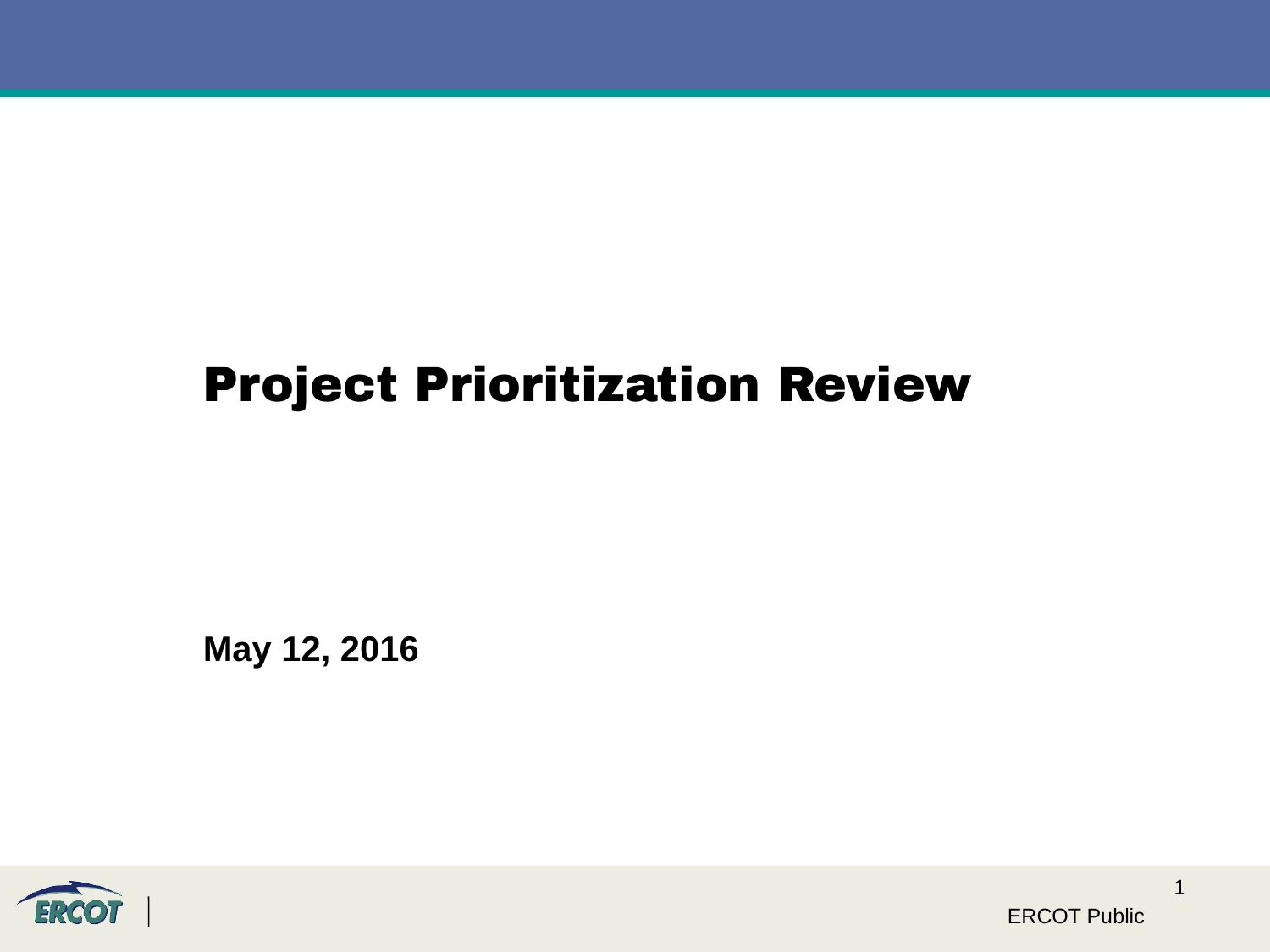

Project Prioritization Review

May 12, 2016
ERCOT Public